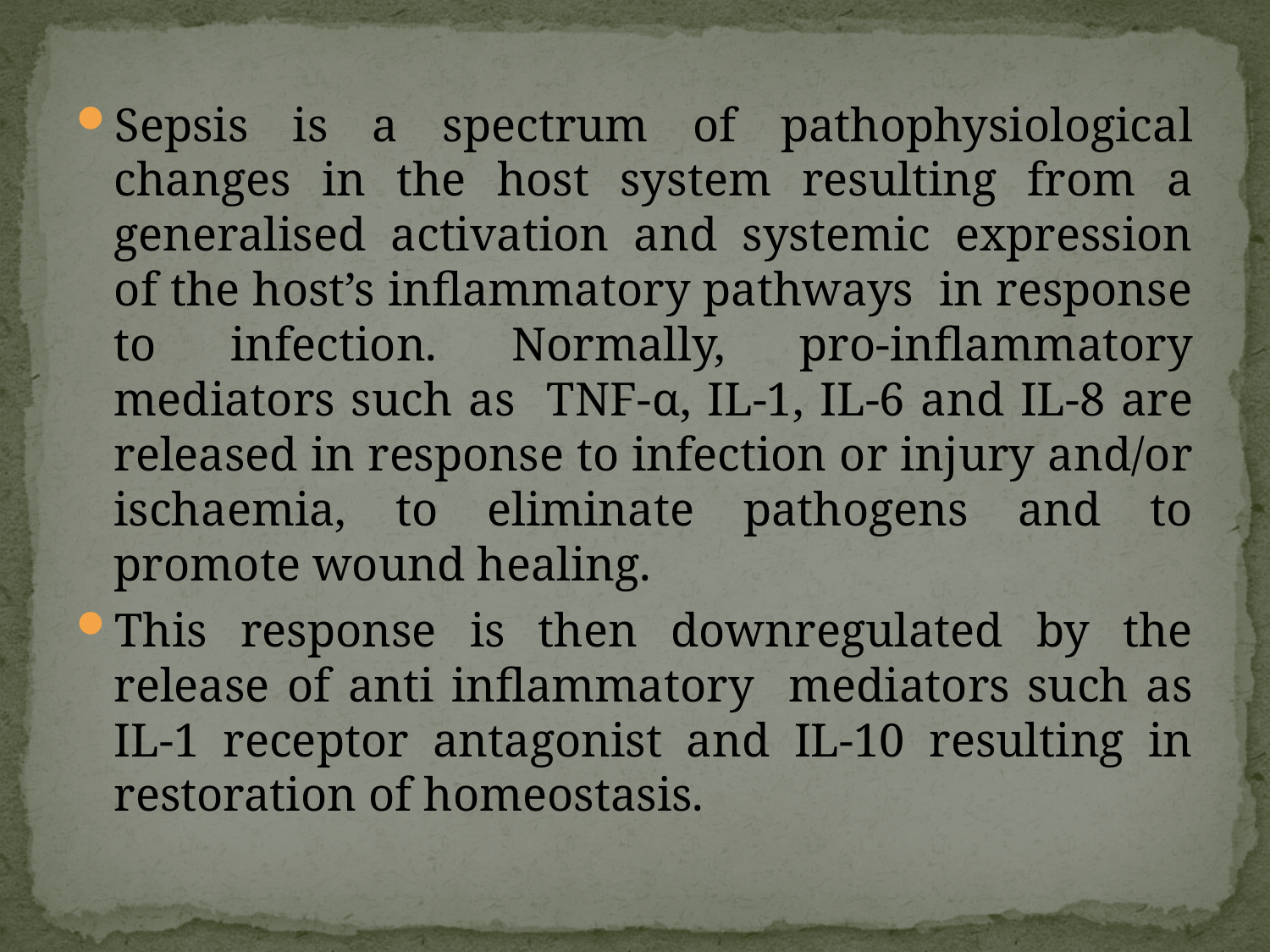

Sepsis is a spectrum of pathophysiological changes in the host system resulting from a generalised activation and systemic expression of the host’s inflammatory pathways  in response to infection. Normally, pro-inflammatory mediators such as  TNF-α, IL-1, IL-6 and IL-8 are released in response to infection or injury and/or ischaemia, to eliminate pathogens and to promote wound healing.
This response is then downregulated by the release of anti inflammatory  mediators such as IL-1 receptor antagonist and IL-10 resulting in restoration of homeostasis.